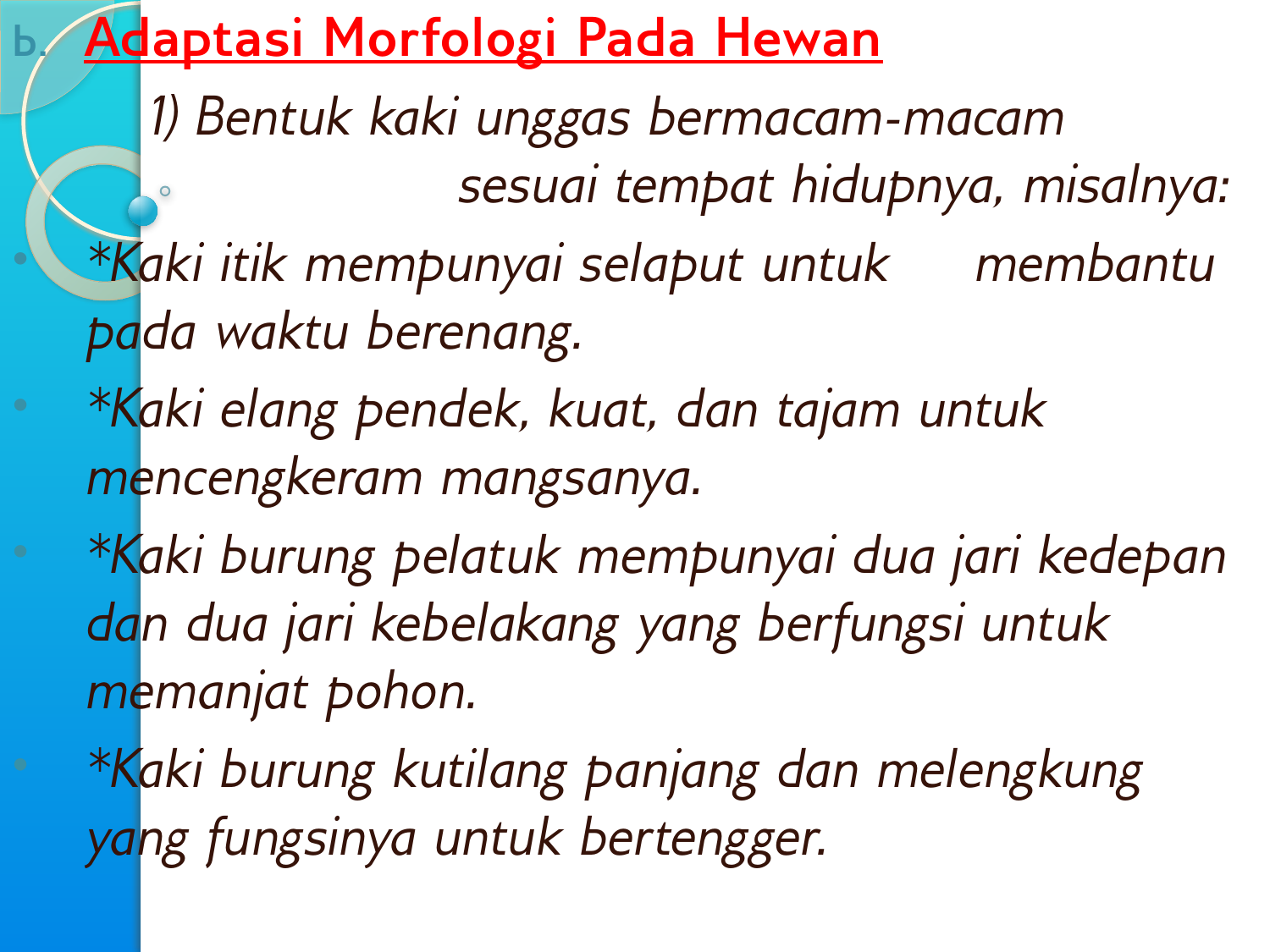

Adaptasi Morfologi Pada Hewan
        1) Bentuk kaki unggas bermacam-macam                                  sesuai tempat hidupnya, misalnya:
*Kaki itik mempunyai selaput untuk     membantu pada waktu berenang.
*Kaki elang pendek, kuat, dan tajam untuk mencengkeram mangsanya.
*Kaki burung pelatuk mempunyai dua jari kedepan dan dua jari kebelakang yang berfungsi untuk memanjat pohon.
*Kaki burung kutilang panjang dan melengkung yang fungsinya untuk bertengger.